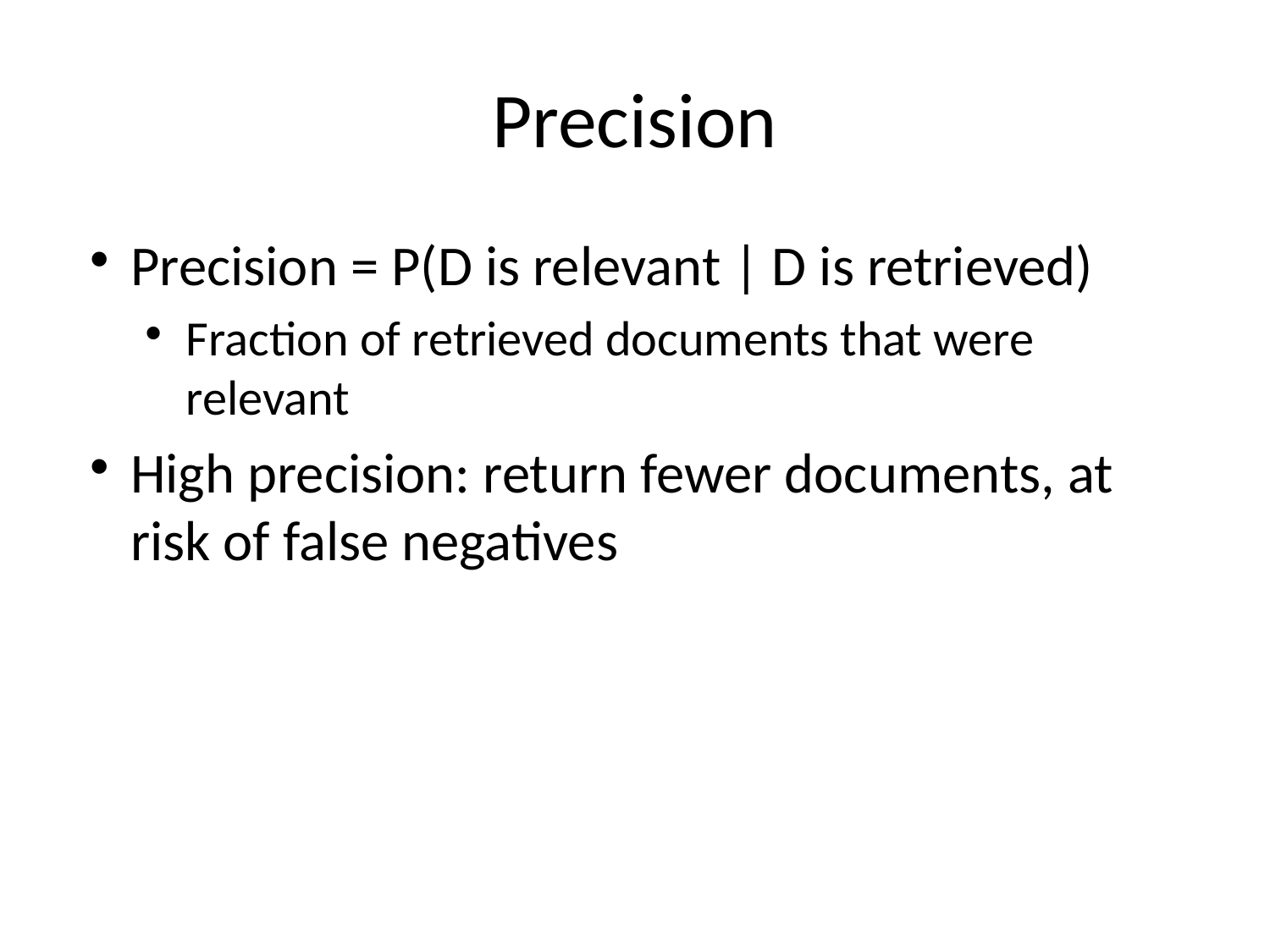

# Precision
Precision = P(D is relevant | D is retrieved)
Fraction of retrieved documents that were relevant
High precision: return fewer documents, at risk of false negatives